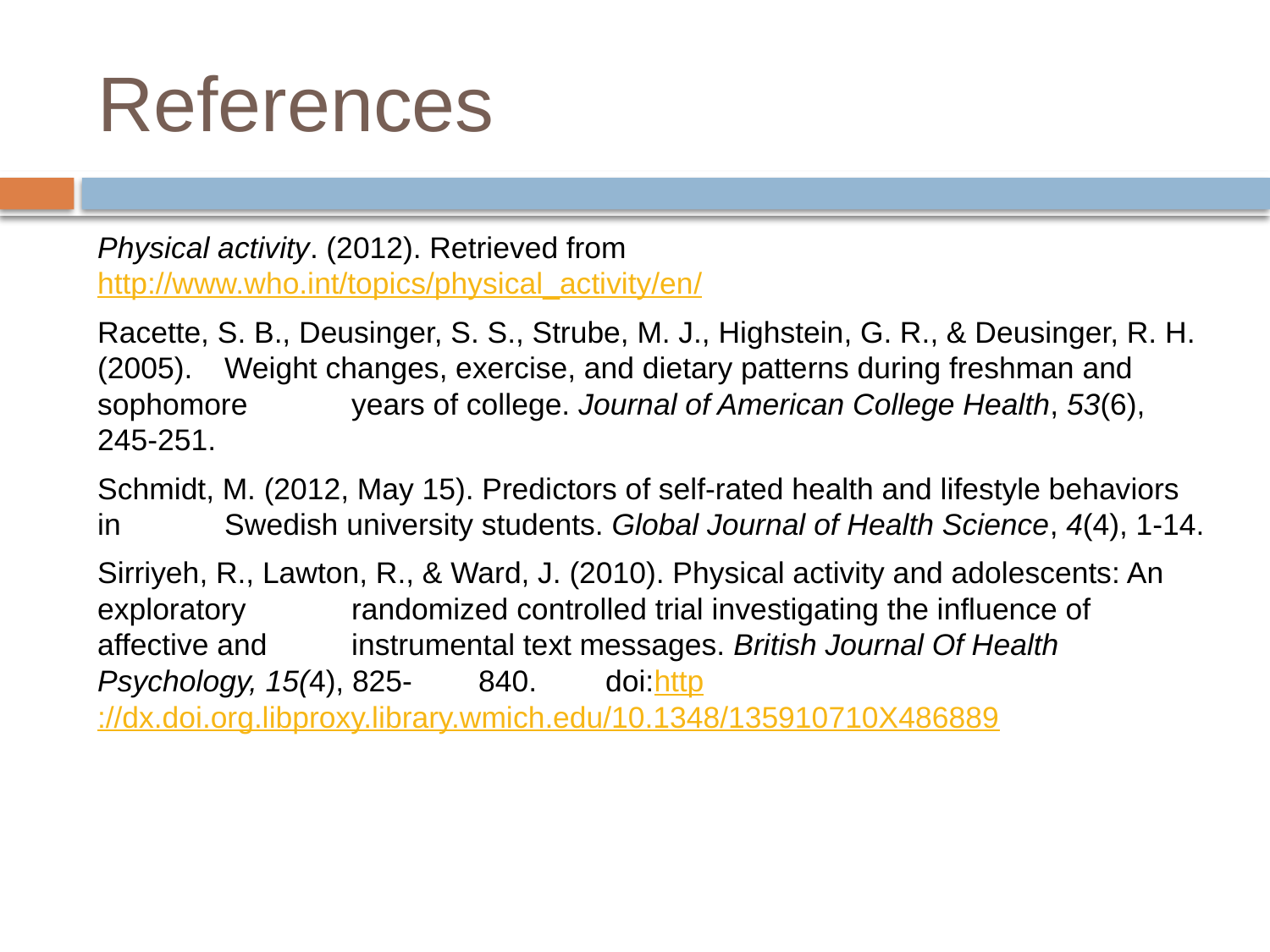

# References
Physical activity. (2012). Retrieved from http://www.who.int/topics/physical_activity/en/
Racette, S. B., Deusinger, S. S., Strube, M. J., Highstein, G. R., & Deusinger, R. H. (2005). 	Weight changes, exercise, and dietary patterns during freshman and sophomore 	years of college. Journal of American College Health, 53(6), 245-251.
Schmidt, M. (2012, May 15). Predictors of self-rated health and lifestyle behaviors in 	Swedish university students. Global Journal of Health Science, 4(4), 1-14.
Sirriyeh, R., Lawton, R., & Ward, J. (2010). Physical activity and adolescents: An exploratory 	randomized controlled trial investigating the influence of affective and 	instrumental text messages. British Journal Of Health Psychology, 15(4), 825-	840.  	doi:http://dx.doi.org.libproxy.library.wmich.edu/10.1348/135910710X486889